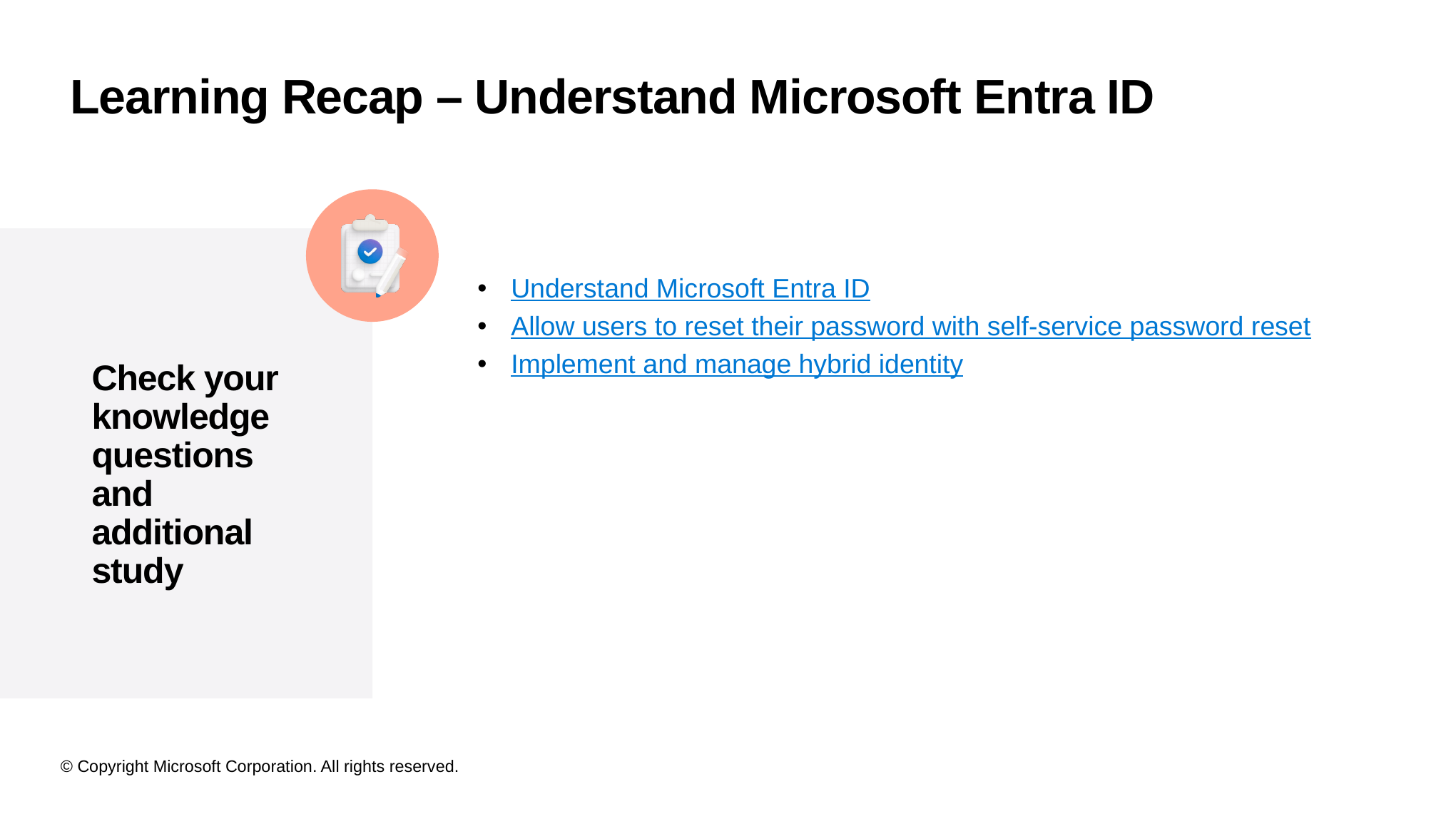

# Learning Recap – Understand Microsoft Entra ID
Understand Microsoft Entra ID
Allow users to reset their password with self-service password reset
Implement and manage hybrid identity